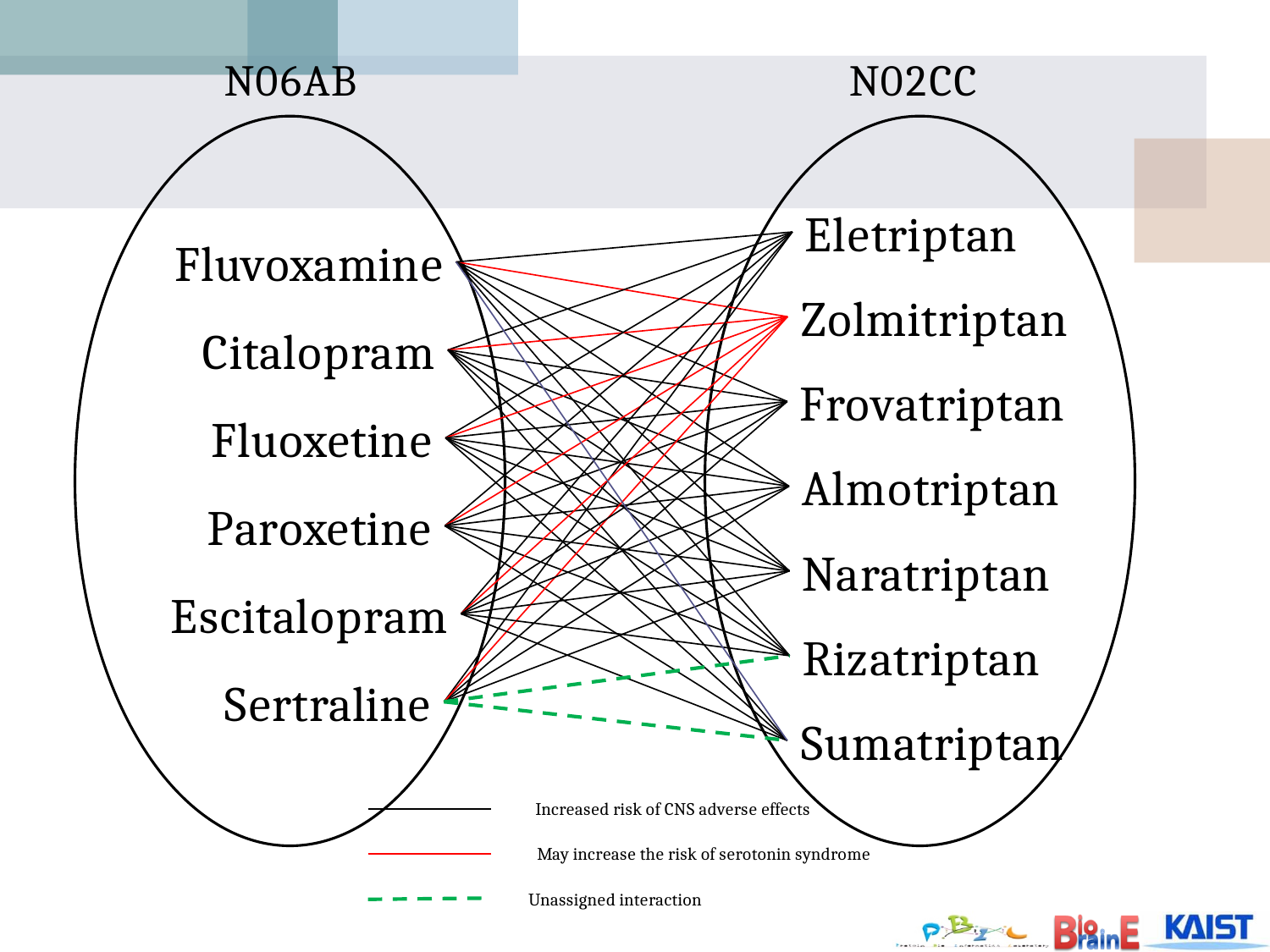

N06AB
N02CC

Fluvoxamine
Citalopram
Fluoxetine
Paroxetine
Escitalopram
Sertraline

Eletriptan
Zolmitriptan
Frovatriptan
Almotriptan
Naratriptan
Rizatriptan
Sumatriptan
Increased risk of CNS adverse effects
May increase the risk of serotonin syndrome
Unassigned interaction